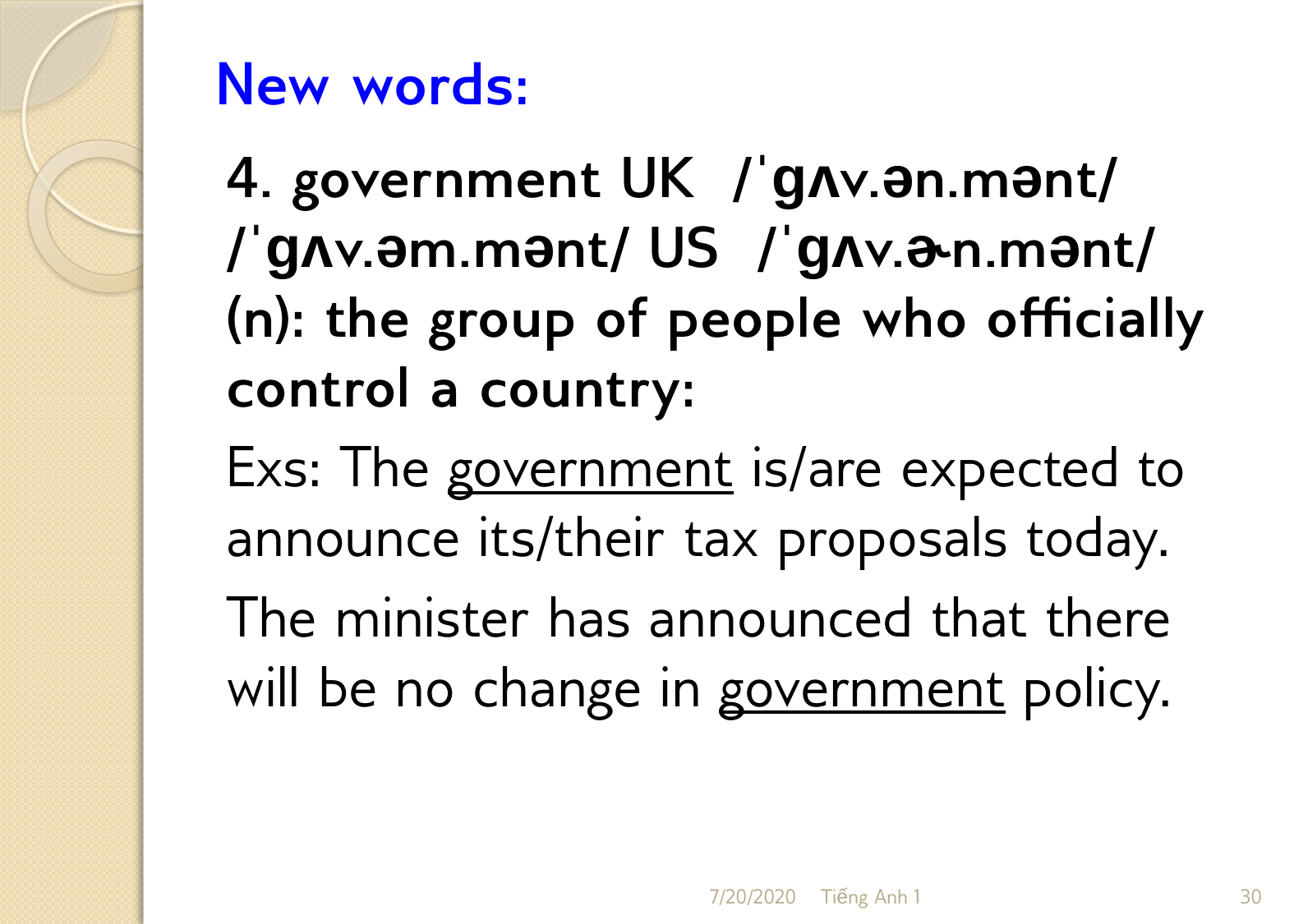

# New words:
4. government UK  /ˈɡʌv.ən.mənt/ /ˈɡʌv.əm.mənt/ US  /ˈɡʌv.ɚn.mənt/ (n): the group of people who officially control a country:
Exs: The government is/are expected to announce its/their tax proposals today.
The minister has announced that there will be no change in government policy.

7/20/2020
Tiếng Anh 1
30